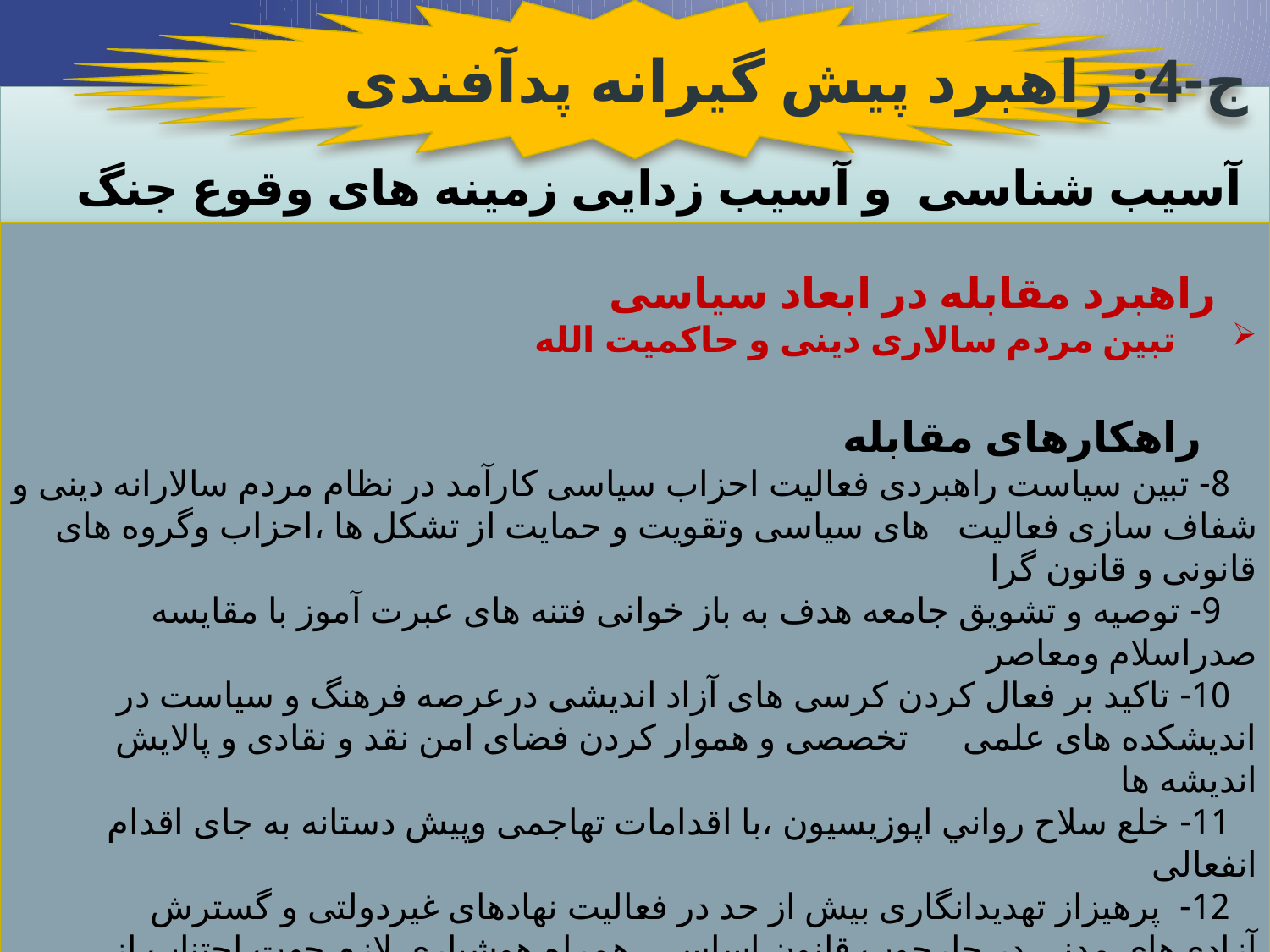

ج-4: راهبرد پیش گیرانه پدآفندی

آسیب شناسی  و آسیب زدایی زمینه های وقوع جنگ نرم

     راهبرد مقابله در ابعاد سیاسی
     تبین مردم سالاری دینی و حاکمیت الله

     راهکارهای مقابله
   8- تبین سیاست راهبردی فعالیت احزاب سیاسی کارآمد در نظام مردم سالارانه دینی و شفاف سازی فعالیت   های سیاسی وتقویت و حمایت از تشکل ها ،احزاب وگروه های قانونی و قانون گرا
    9- توصیه و تشویق جامعه هدف به باز خوانی فتنه های عبرت آموز با مقایسه صدراسلام ومعاصر
   10- تاکید بر فعال کردن کرسی های آزاد اندیشی درعرصه فرهنگ و سیاست در اندیشکده های علمی      تخصصی و هموار کردن فضای امن نقد و نقادی و پالایش اندیشه ها
   11- خلع سلاح رواني اپوزيسيون ،با اقدامات تهاجمی وپیش دستانه به جای اقدام انفعالی
   12-  پرهیزاز تهدیدانگاری بیش از حد در فعالیت نهادهای غیردولتی و گسترش آزادی‌های مدنی در چارچوب قانون اساسی ،همراه هوشیاری لازم جهت اجتناب از تهدیدات احتمالی این نهادها در حوزه‌های امنیت سیاسی و اجتماعی؛
   13- تلاش برای عملیاتی كردن حداكثر ظرفیت‌های معطل مانده قانون اساسی در حوزه مردم‌سالاری دینی؛
   14- نظارت و كنترل بر سازما‌ن‌های مرد‌م‌نهاد و موضوع فعالیت‌ آنان و به ویژه درآمدها و كمك‌های مالی به آنان؛
   15- همسان كردن ظرفیت‌های سازمان‌های امنیتی كشور با ماهیت تهدیدات نرم؛